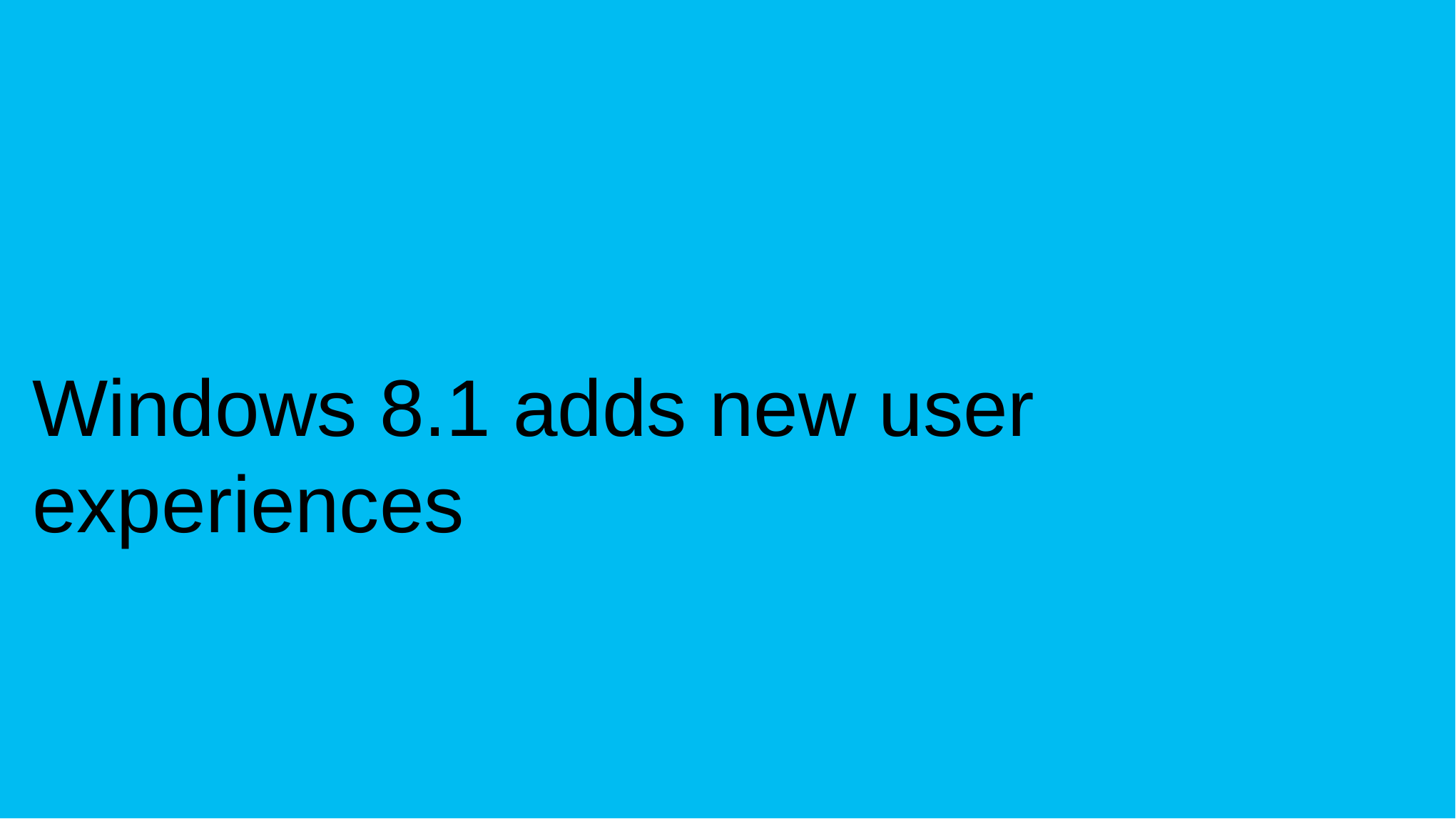

# Windows 8.1 adds new user experiences